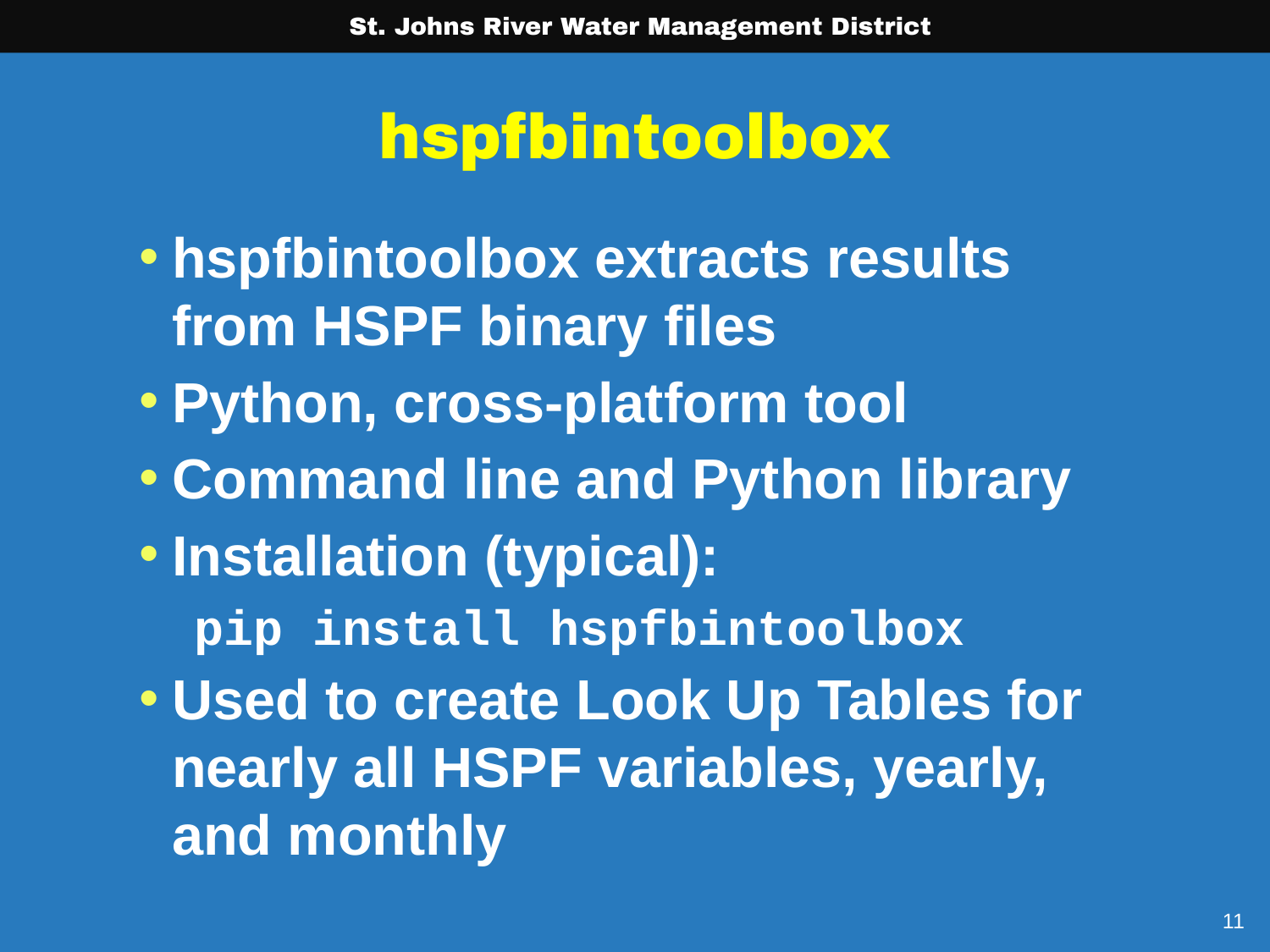

# hspfbintoolbox
hspfbintoolbox extracts results from HSPF binary files
Python, cross-platform tool
Command line and Python library
Installation (typical):
pip install hspfbintoolbox
Used to create Look Up Tables for nearly all HSPF variables, yearly, and monthly
11